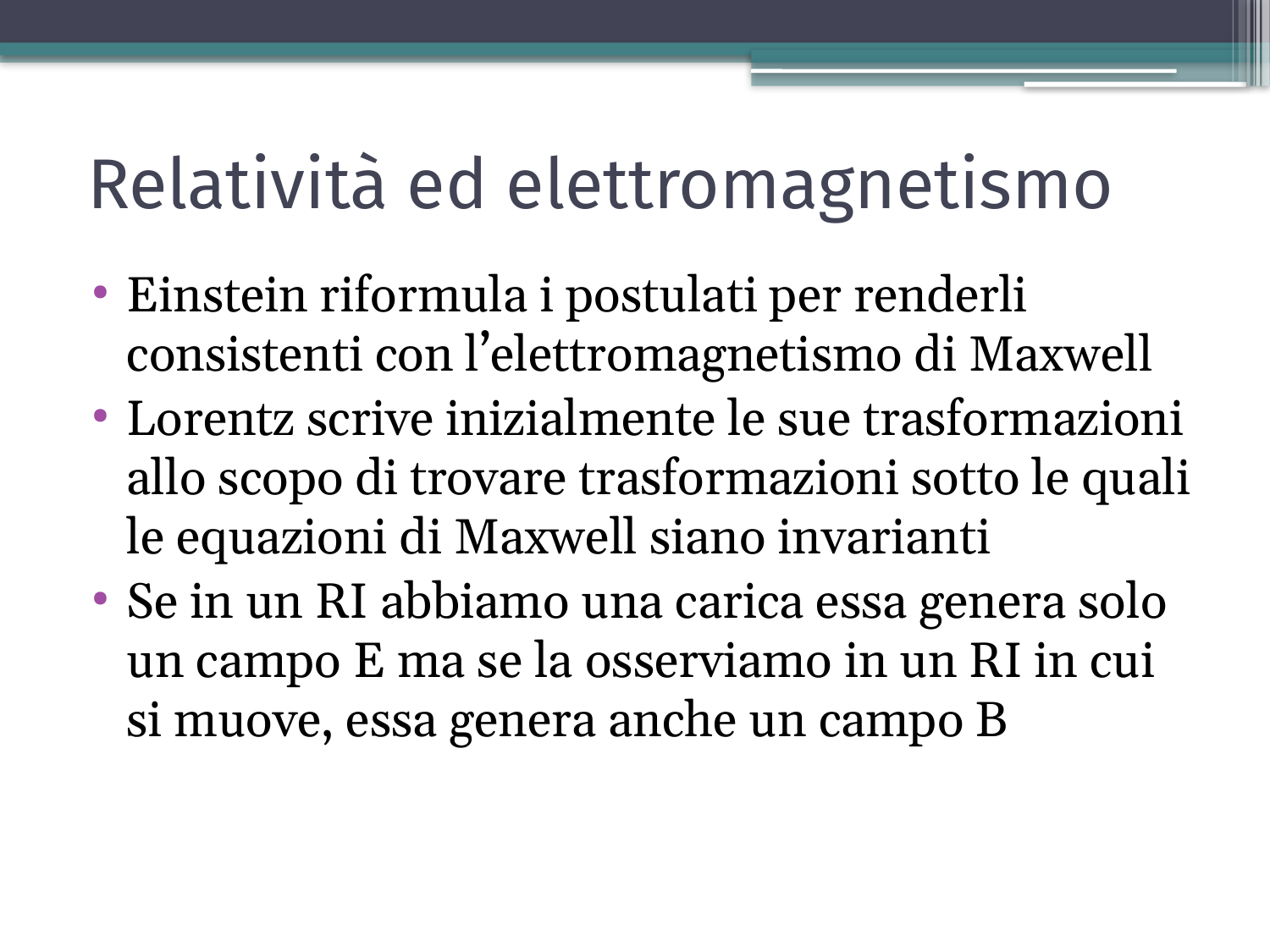

# Relatività ed elettromagnetismo
Einstein riformula i postulati per renderli consistenti con l’elettromagnetismo di Maxwell
Lorentz scrive inizialmente le sue trasformazioni allo scopo di trovare trasformazioni sotto le quali le equazioni di Maxwell siano invarianti
Se in un RI abbiamo una carica essa genera solo un campo E ma se la osserviamo in un RI in cui si muove, essa genera anche un campo B